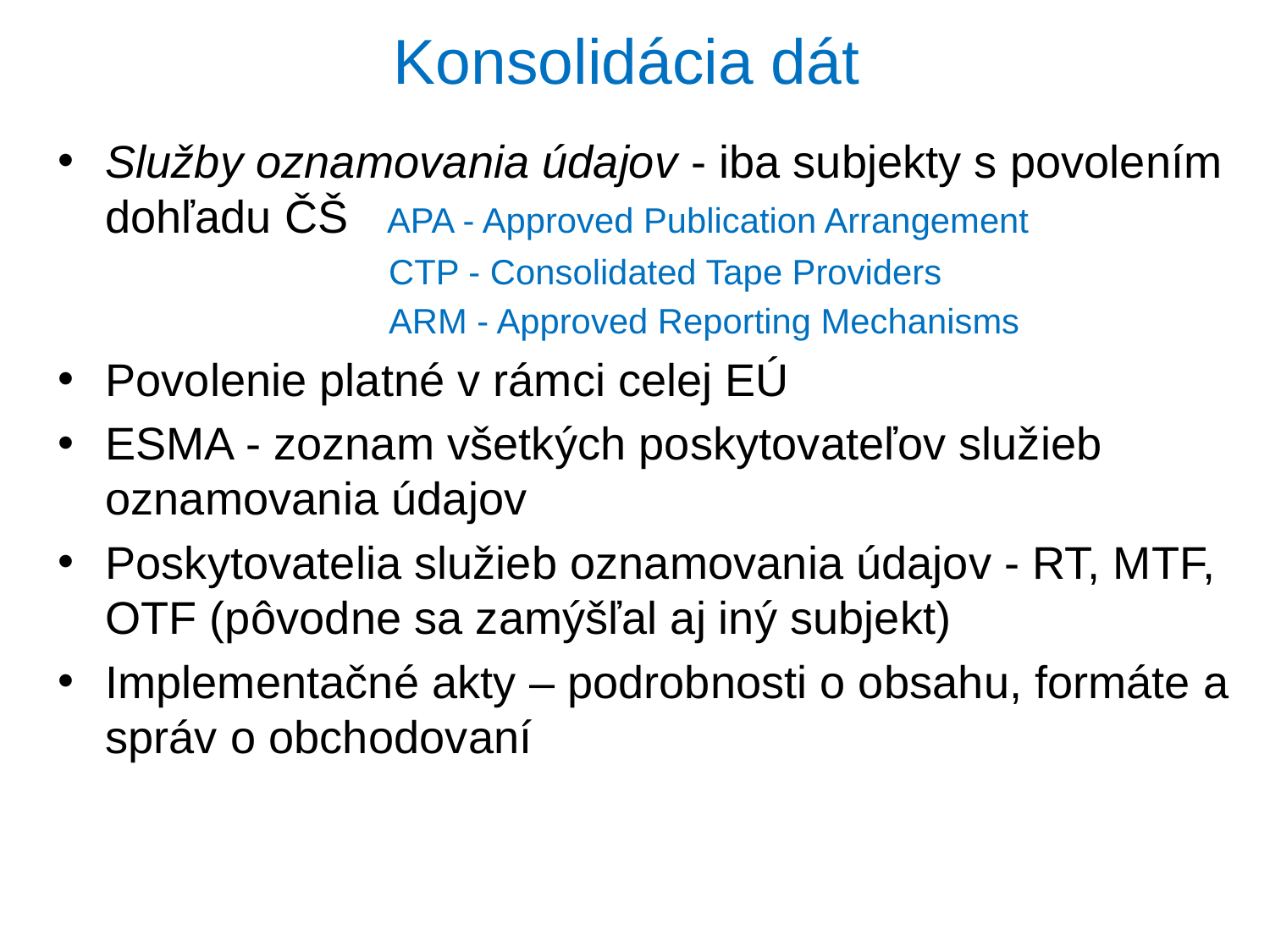

# Konsolidácia dát
Služby oznamovania údajov - iba subjekty s povolením dohľadu ČŠ   APA - Approved Publication Arrangement
                                  CTP - Consolidated Tape Providers
                                  ARM - Approved Reporting Mechanisms
Povolenie platné v rámci celej EÚ
ESMA - zoznam všetkých poskytovateľov služieb oznamovania údajov
Poskytovatelia služieb oznamovania údajov - RT, MTF, OTF (pôvodne sa zamýšľal aj iný subjekt)
Implementačné akty – podrobnosti o obsahu, formáte a správ o obchodovaní